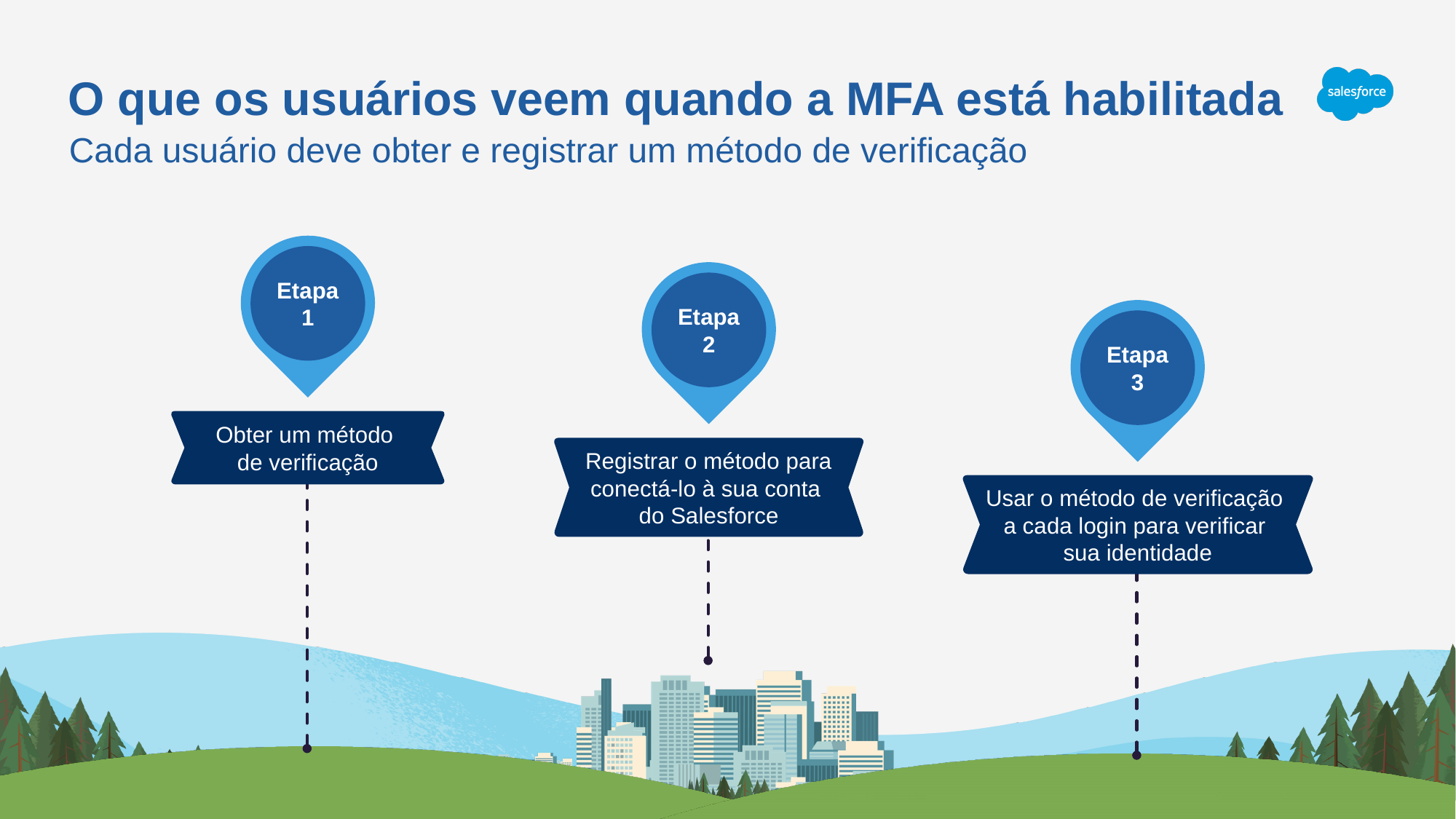

O que os usuários veem quando a MFA está habilitada
Cada usuário deve obter e registrar um método de verificação

Etapa 1

Etapa 2

Etapa 3
Obter um método
de verificação
Registrar o método para conectá-lo à sua conta
do Salesforce
Usar o método de verificação
a cada login para verificar
sua identidade